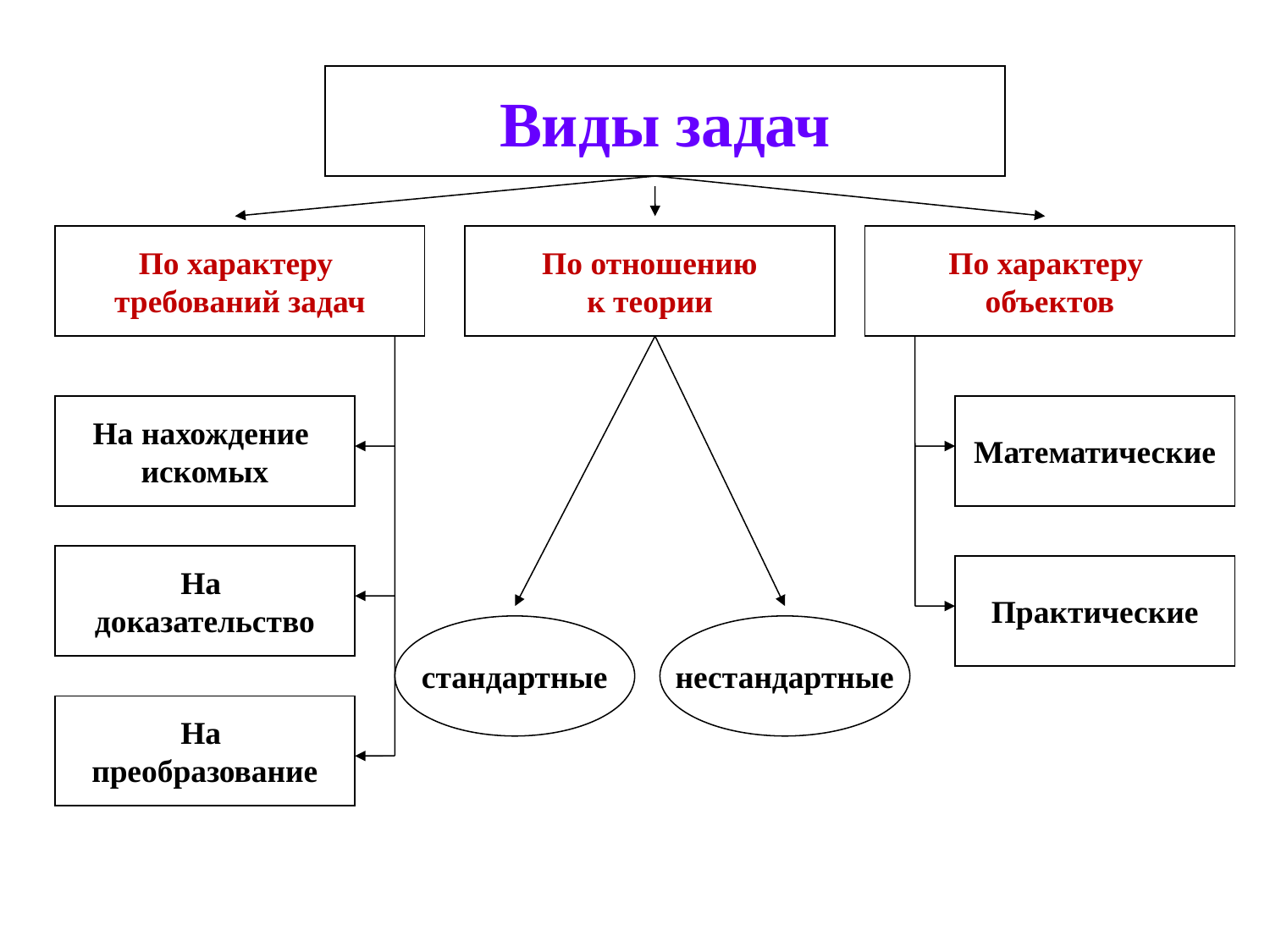

Виды задач

По характеру
требований задач
По отношению
к теории
По характеру
объектов

На нахождение
искомых
Математические

На
доказательство
Практические

стандартные
нестандартные
На
преобразование